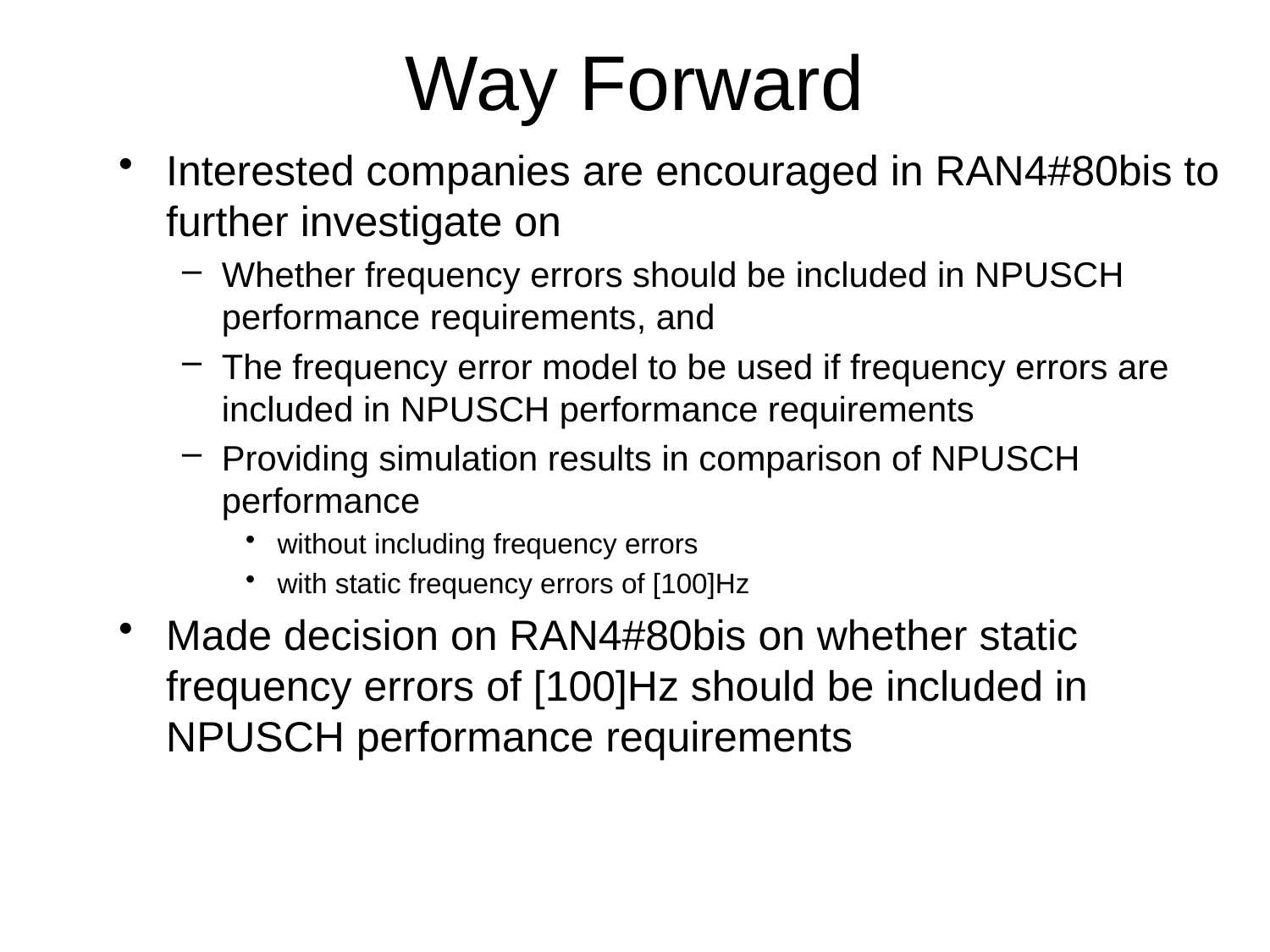

# Way Forward
Interested companies are encouraged in RAN4#80bis to further investigate on
Whether frequency errors should be included in NPUSCH performance requirements, and
The frequency error model to be used if frequency errors are included in NPUSCH performance requirements
Providing simulation results in comparison of NPUSCH performance
without including frequency errors
with static frequency errors of [100]Hz
Made decision on RAN4#80bis on whether static frequency errors of [100]Hz should be included in NPUSCH performance requirements